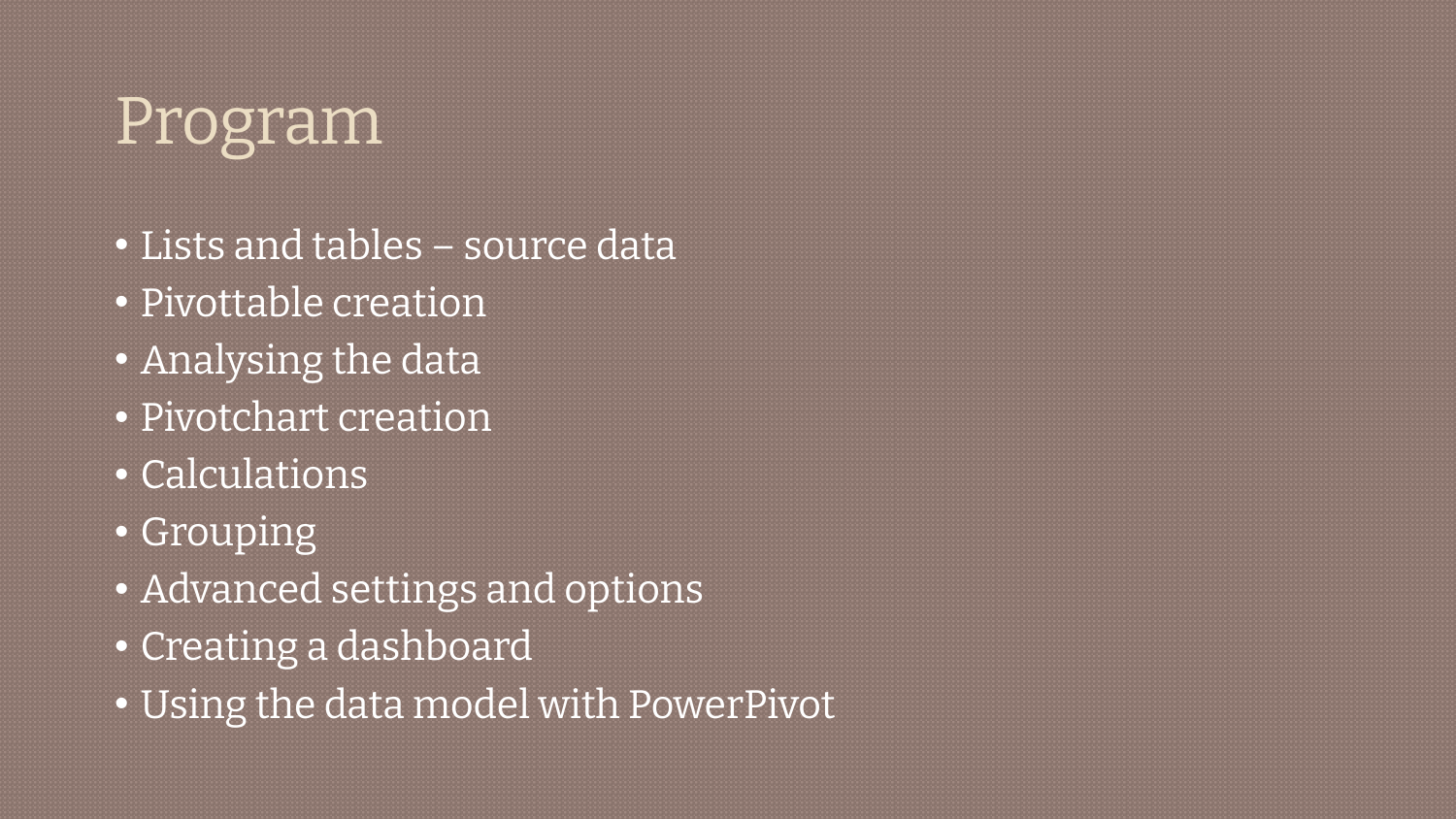

# Program
Lists and tables – source data
Pivottable creation
Analysing the data
Pivotchart creation
Calculations
Grouping
Advanced settings and options
Creating a dashboard
Using the data model with PowerPivot